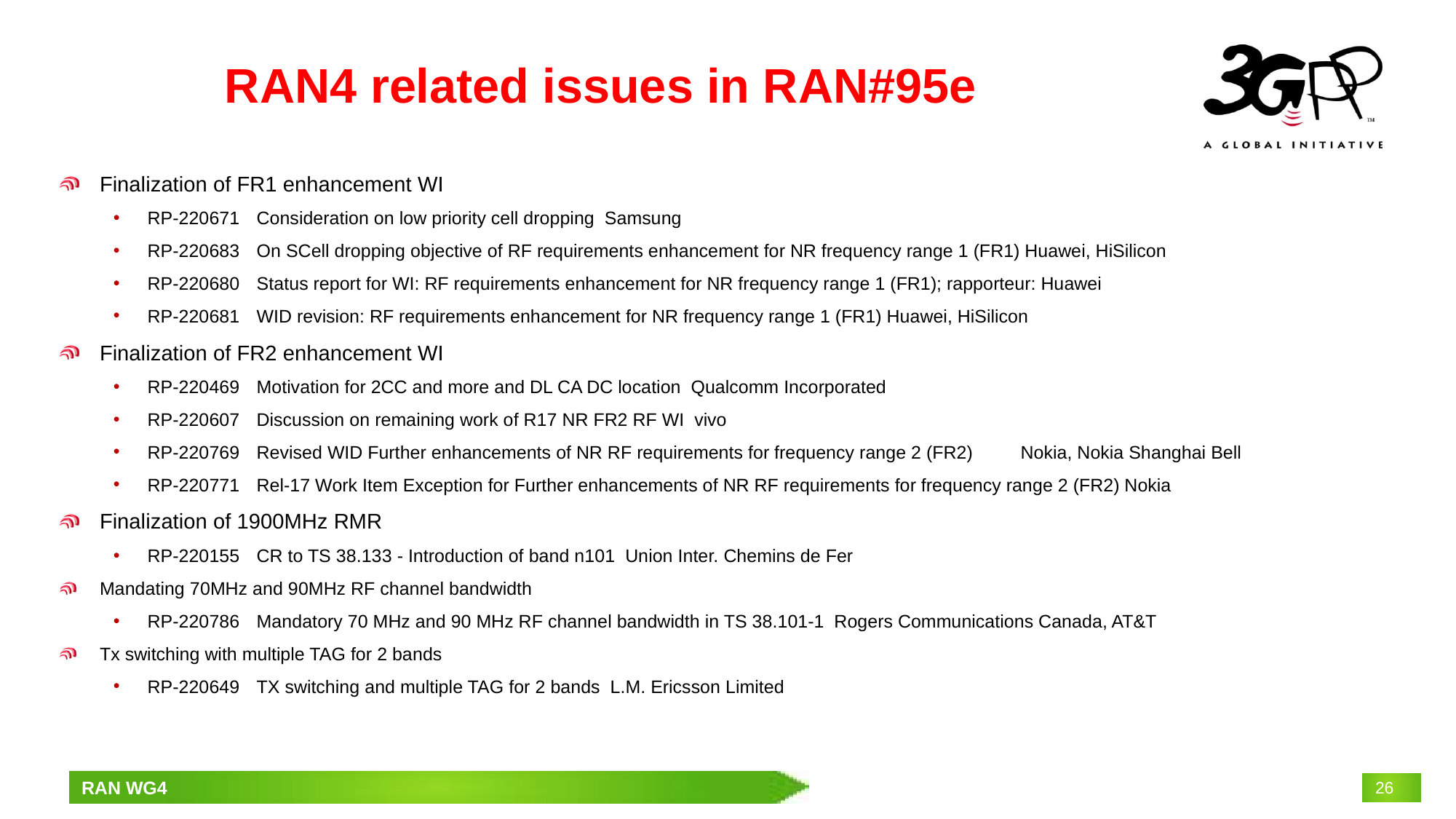

# RAN4 related issues in RAN#95e
Finalization of FR1 enhancement WI
RP-220671	Consideration on low priority cell dropping  Samsung
RP-220683	On SCell dropping objective of RF requirements enhancement for NR frequency range 1 (FR1) Huawei, HiSilicon
RP-220680	Status report for WI: RF requirements enhancement for NR frequency range 1 (FR1); rapporteur: Huawei
RP-220681	WID revision: RF requirements enhancement for NR frequency range 1 (FR1) Huawei, HiSilicon
Finalization of FR2 enhancement WI
RP-220469	Motivation for 2CC and more and DL CA DC location  Qualcomm Incorporated
RP-220607	Discussion on remaining work of R17 NR FR2 RF WI  vivo
RP-220769	Revised WID Further enhancements of NR RF requirements for frequency range 2 (FR2)	Nokia, Nokia Shanghai Bell
RP-220771	Rel-17 Work Item Exception for Further enhancements of NR RF requirements for frequency range 2 (FR2) Nokia
Finalization of 1900MHz RMR
RP-220155	CR to TS 38.133 - Introduction of band n101  Union Inter. Chemins de Fer
Mandating 70MHz and 90MHz RF channel bandwidth
RP-220786	Mandatory 70 MHz and 90 MHz RF channel bandwidth in TS 38.101-1  Rogers Communications Canada, AT&T
Tx switching with multiple TAG for 2 bands
RP-220649	TX switching and multiple TAG for 2 bands  L.M. Ericsson Limited